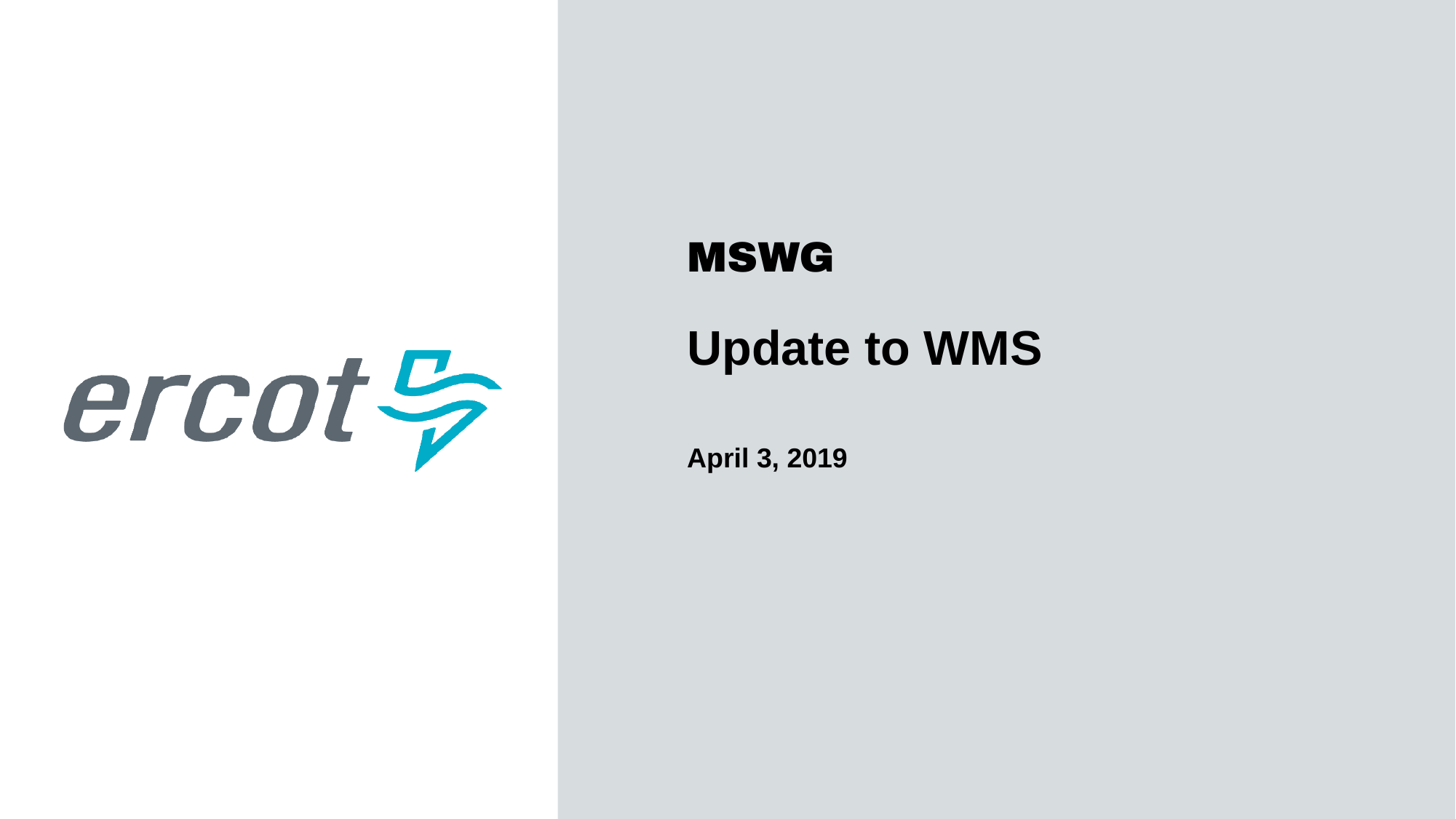

MSWG

Update to WMS

April 3, 2019